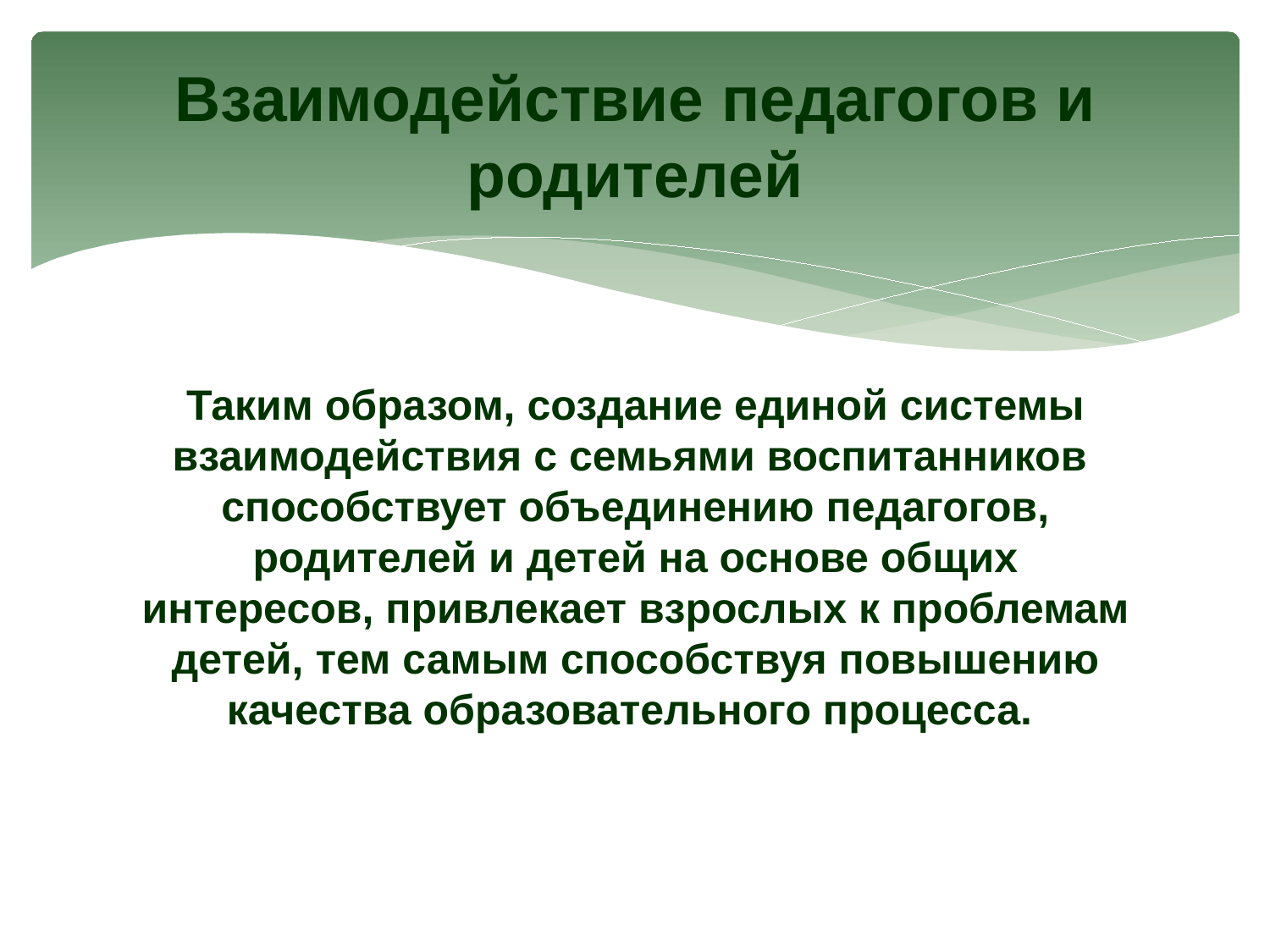

# Взаимодействие педагогов и родителей
Таким образом, создание единой системы взаимодействия с семьями воспитанников  способствует объединению педагогов, родителей и детей на основе общих интересов, привлекает взрослых к проблемам детей, тем самым способствуя повышению качества образовательного процесса.